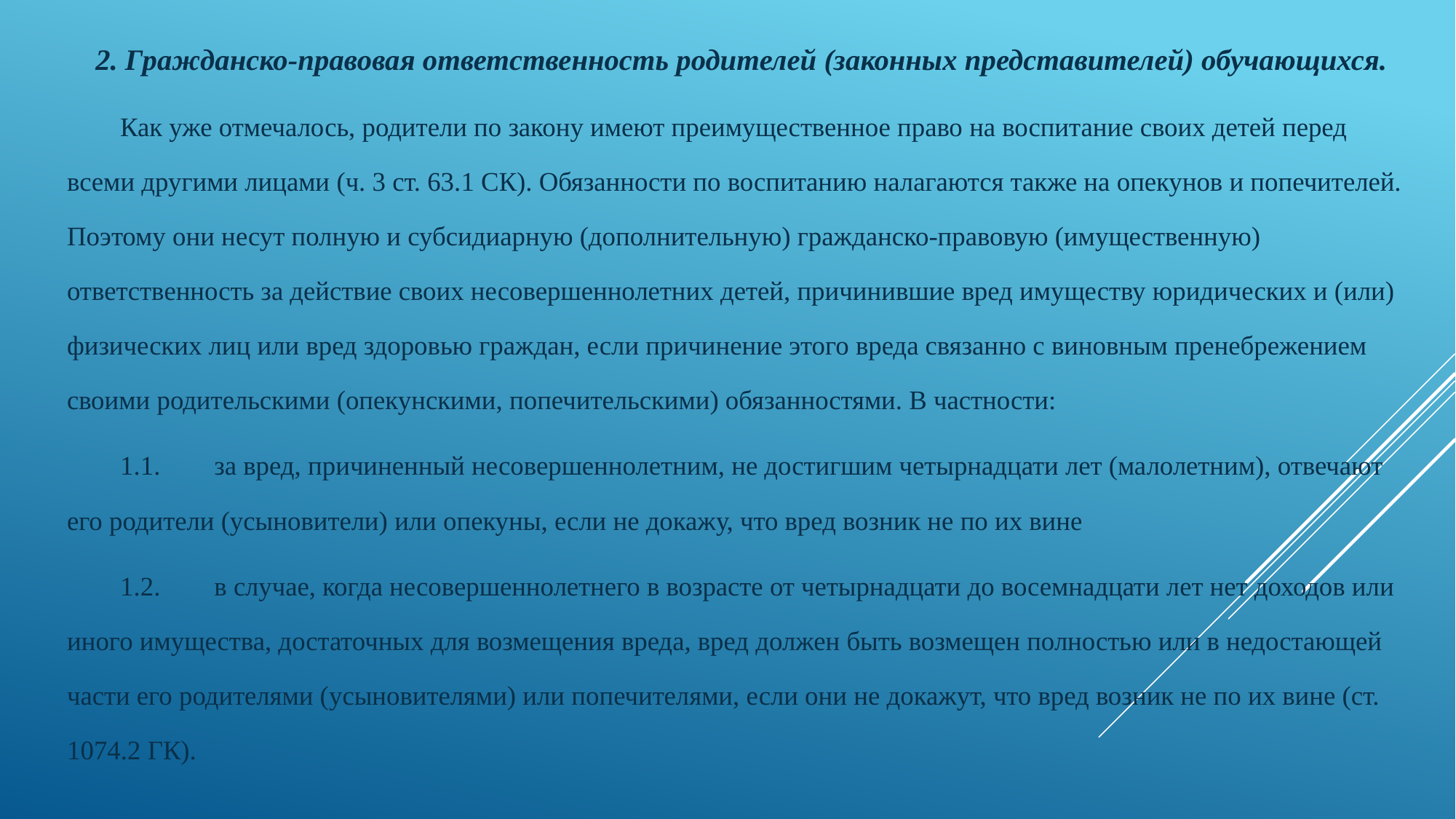

2. Гражданско-правовая ответственность родителей (законных представителей) обучающихся.
Как уже отмечалось, родители по закону имеют преимущественное право на воспитание своих детей перед всеми другими лицами (ч. 3 ст. 63.1 СК). Обязанности по воспитанию налагаются также на опекунов и попечителей. Поэтому они несут полную и субсидиарную (дополнительную) гражданско-правовую (имущественную) ответственность за действие своих несовершеннолетних детей, причинившие вред имуществу юридических и (или) физических лиц или вред здоровью граждан, если причинение этого вреда связанно с виновным пренебрежением своими родительскими (опекунскими, попечительскими) обязанностями. В частности:
1.1.        за вред, причиненный несовершеннолетним, не достигшим четырнадцати лет (малолетним), отвечают его родители (усыновители) или опекуны, если не докажу, что вред возник не по их вине
1.2.        в случае, когда несовершеннолетнего в возрасте от четырнадцати до восемнадцати лет нет доходов или иного имущества, достаточных для возмещения вреда, вред должен быть возмещен полностью или в недостающей части его родителями (усыновителями) или попечителями, если они не докажут, что вред возник не по их вине (ст. 1074.2 ГК).